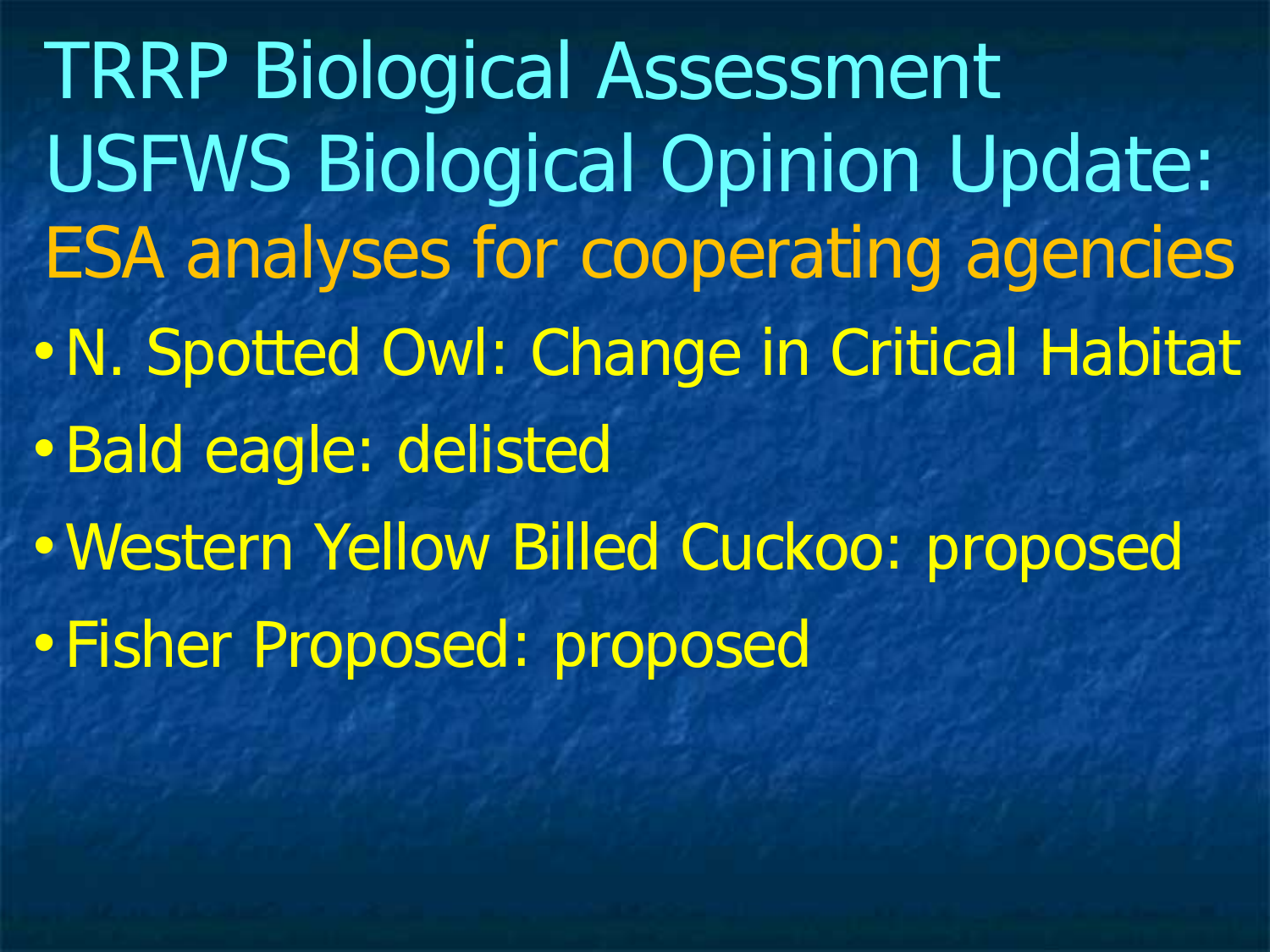

# TRRP Biological Assessment USFWS Biological Opinion Update: ESA analyses for cooperating agencies
N. Spotted Owl: Change in Critical Habitat
Bald eagle: delisted
Western Yellow Billed Cuckoo: proposed
Fisher Proposed: proposed